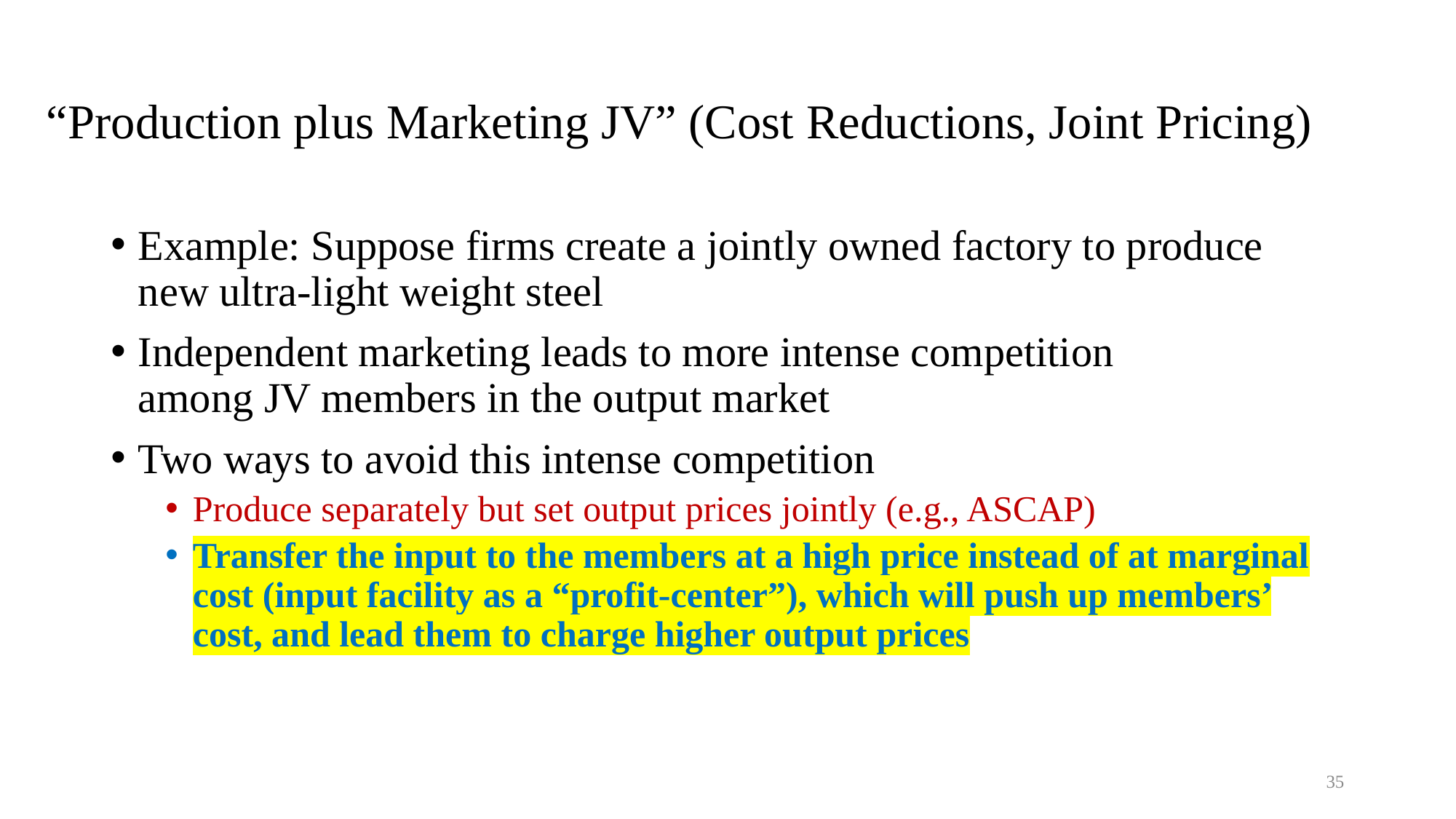

# “Production plus Marketing JV” (Cost Reductions, Joint Pricing)
Example: Suppose firms create a jointly owned factory to produce
new ultra-light weight steel
Independent marketing leads to more intense competition
among JV members in the output market
Two ways to avoid this intense competition
Produce separately but set output prices jointly (e.g., ASCAP)
Transfer the input to the members at a high price instead of at marginal cost (input facility as a “profit-center”), which will push up members’ cost, and lead them to charge higher output prices
35